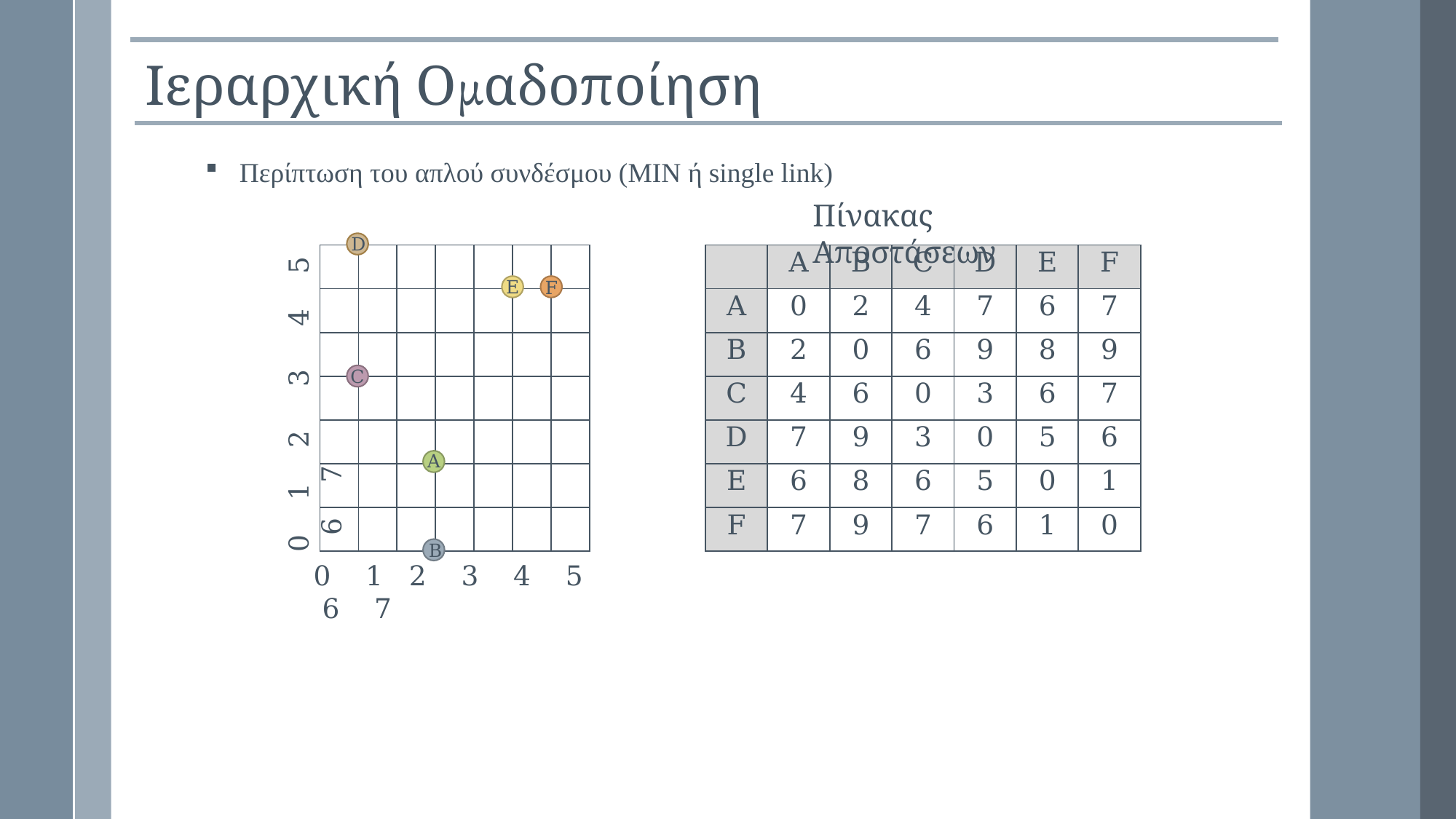

Ιεραρχική Ομαδοποίηση
Περίπτωση του απλού συνδέσμου (MIN ή single link)
Πίνακας Αποστάσεων
D

|  |  |  |  |  |  |  |
| --- | --- | --- | --- | --- | --- | --- |
|  |  |  |  |  |  |  |
|  |  |  |  |  |  |  |
|  |  |  |  |  |  |  |
|  |  |  |  |  |  |  |
|  |  |  |  |  |  |  |
|  |  |  |  |  |  |  |
|  | A | B | C | D | E | F |
| --- | --- | --- | --- | --- | --- | --- |
| A | 0 | 2 | 4 | 7 | 6 | 7 |
| B | 2 | 0 | 6 | 9 | 8 | 9 |
| C | 4 | 6 | 0 | 3 | 6 | 7 |
| D | 7 | 9 | 3 | 0 | 5 | 6 |
| E | 6 | 8 | 6 | 5 | 0 | 1 |
| F | 7 | 9 | 7 | 6 | 1 | 0 |
E
F

C

0    1    2     3     4    5     6    7
A

B

0    1   2    3    4    5    6    7